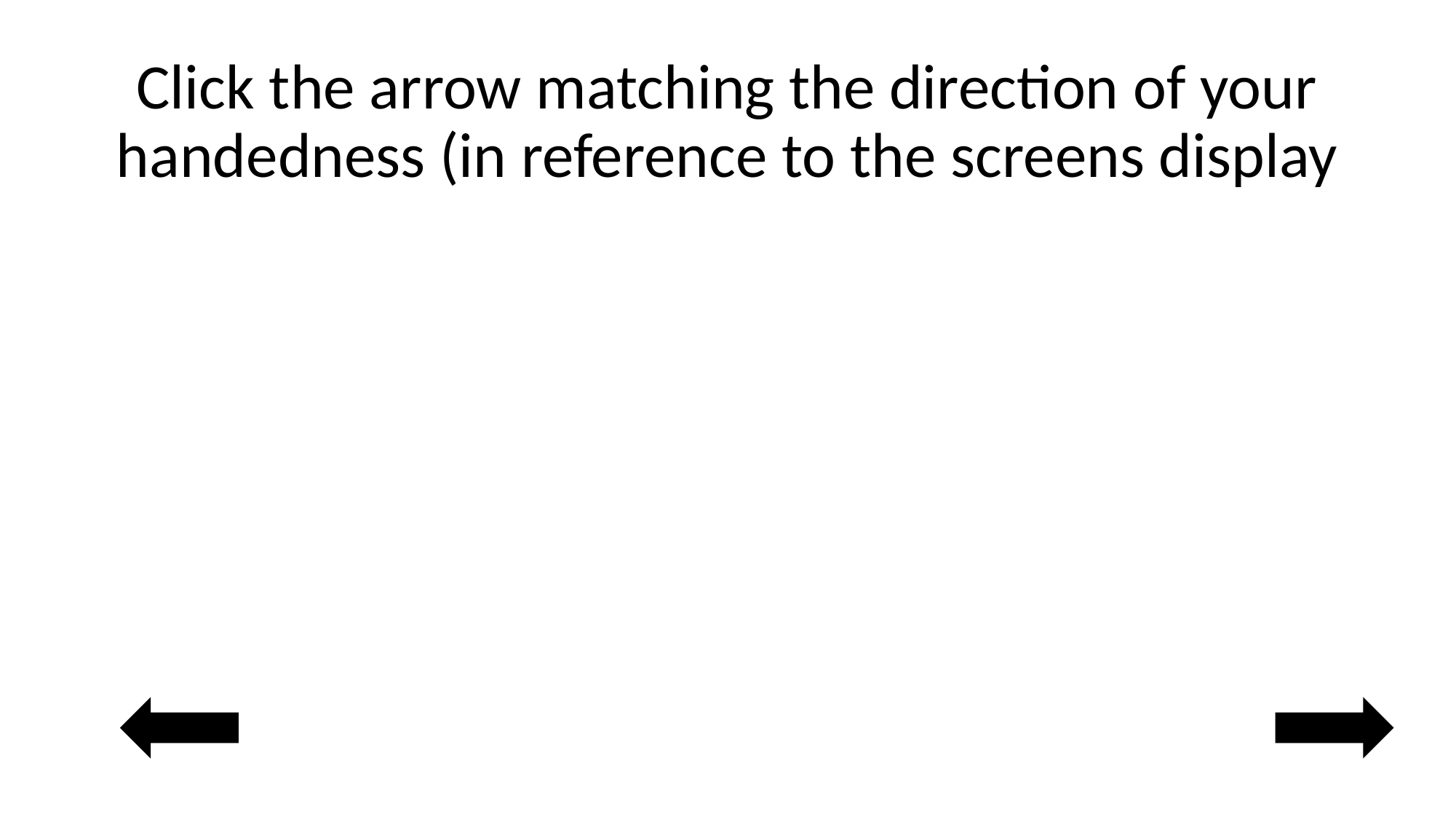

# Click the arrow matching the direction of your handedness (in reference to the screens display